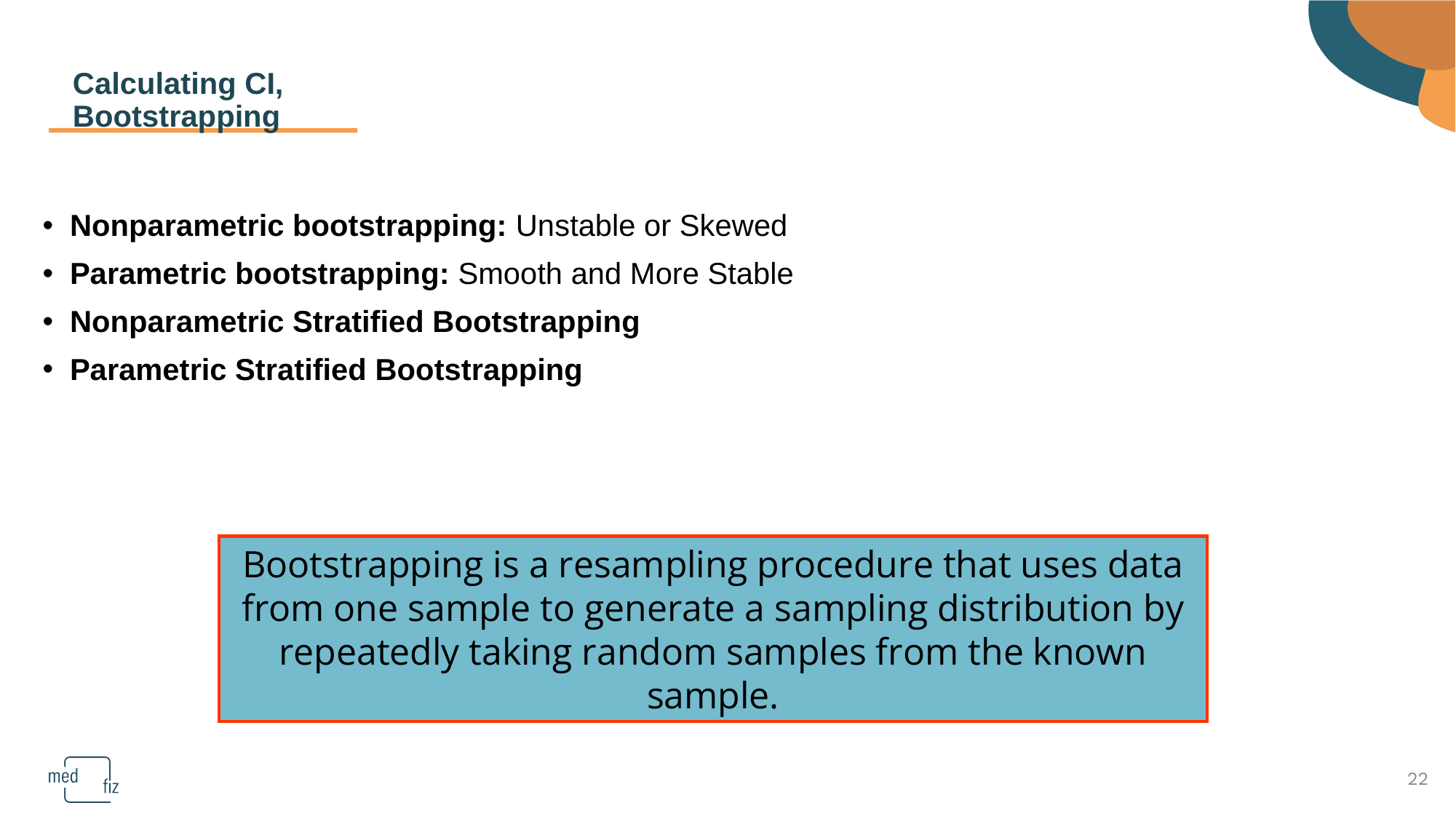

# Calculating CI, Bootstrapping
Nonparametric bootstrapping: Unstable or Skewed
Parametric bootstrapping: Smooth and More Stable
Nonparametric Stratified Bootstrapping
Parametric Stratified Bootstrapping
Bootstrapping is a resampling procedure that uses data from one sample to generate a sampling distribution by repeatedly taking random samples from the known sample.